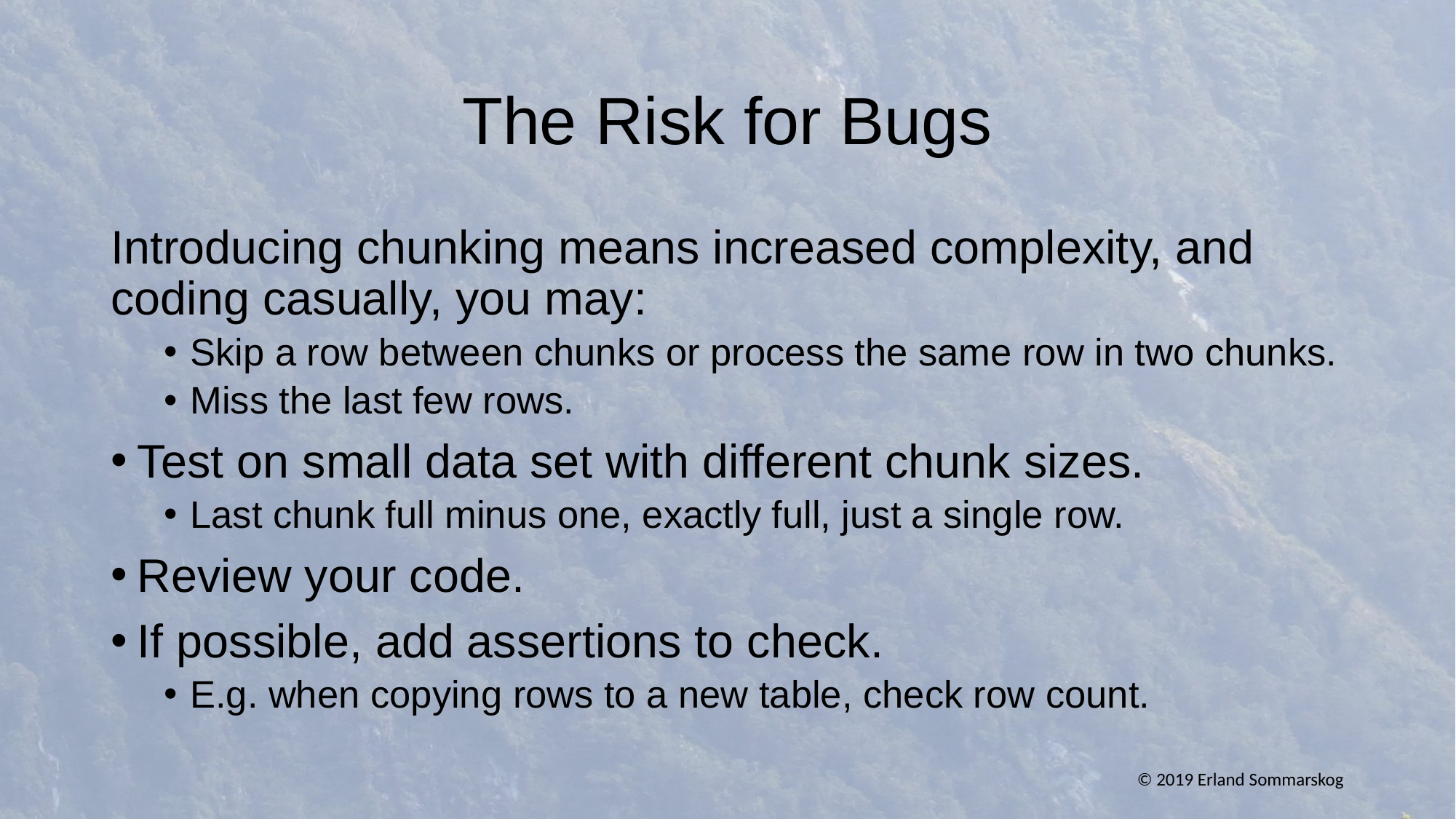

# The Risk for Bugs
Introducing chunking means increased complexity, and coding casually, you may:
Skip a row between chunks or process the same row in two chunks.
Miss the last few rows.
Test on small data set with different chunk sizes.
Last chunk full minus one, exactly full, just a single row.
Review your code.
If possible, add assertions to check.
E.g. when copying rows to a new table, check row count.
© 2019 Erland Sommarskog